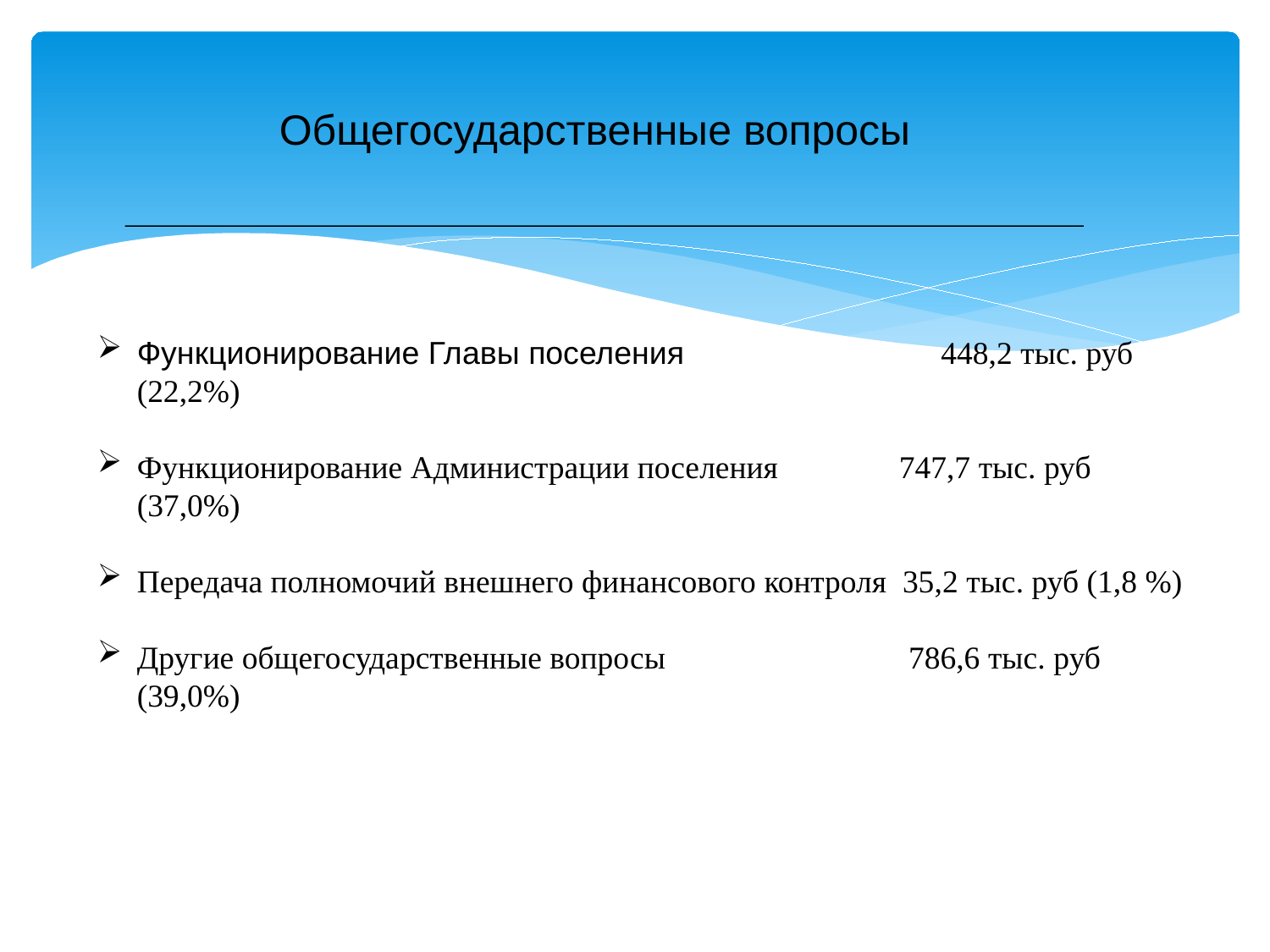

Общегосударственные вопросы

Функционирование Главы поселения    	                   448,2 тыс. руб (22,2%)

Функционирование Администрации поселения 	747,7 тыс. руб (37,0%)

Передача полномочий внешнего финансового контроля  35,2 тыс. руб (1,8 %)

Другие общегосударственные вопросы   	                 786,6 тыс. руб (39,0%)